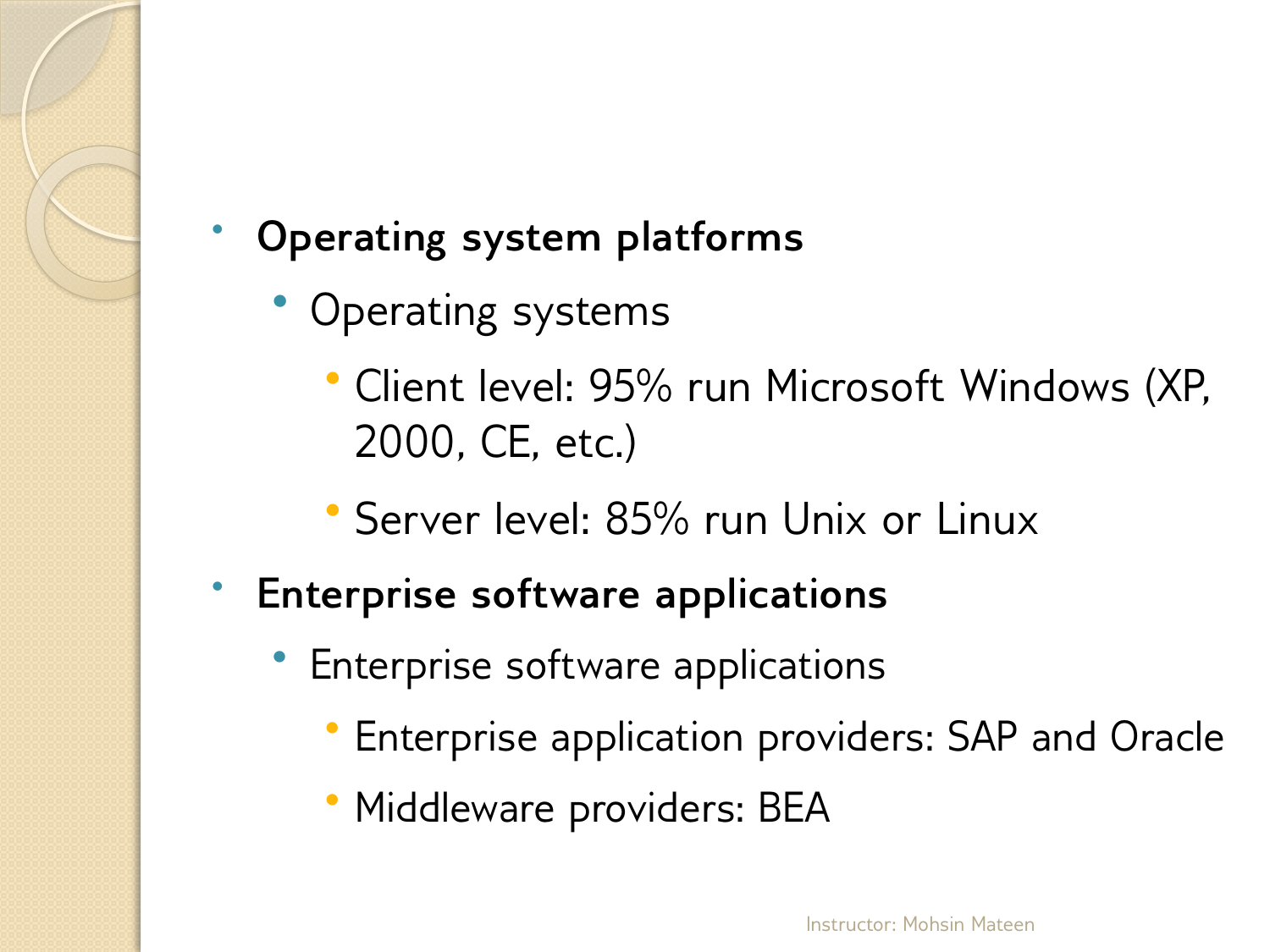

Operating system platforms
Operating systems
Client level: 95% run Microsoft Windows (XP, 2000, CE, etc.)
Server level: 85% run Unix or Linux
Enterprise software applications
Enterprise software applications
Enterprise application providers: SAP and Oracle
Middleware providers: BEA
Instructor: Mohsin Mateen